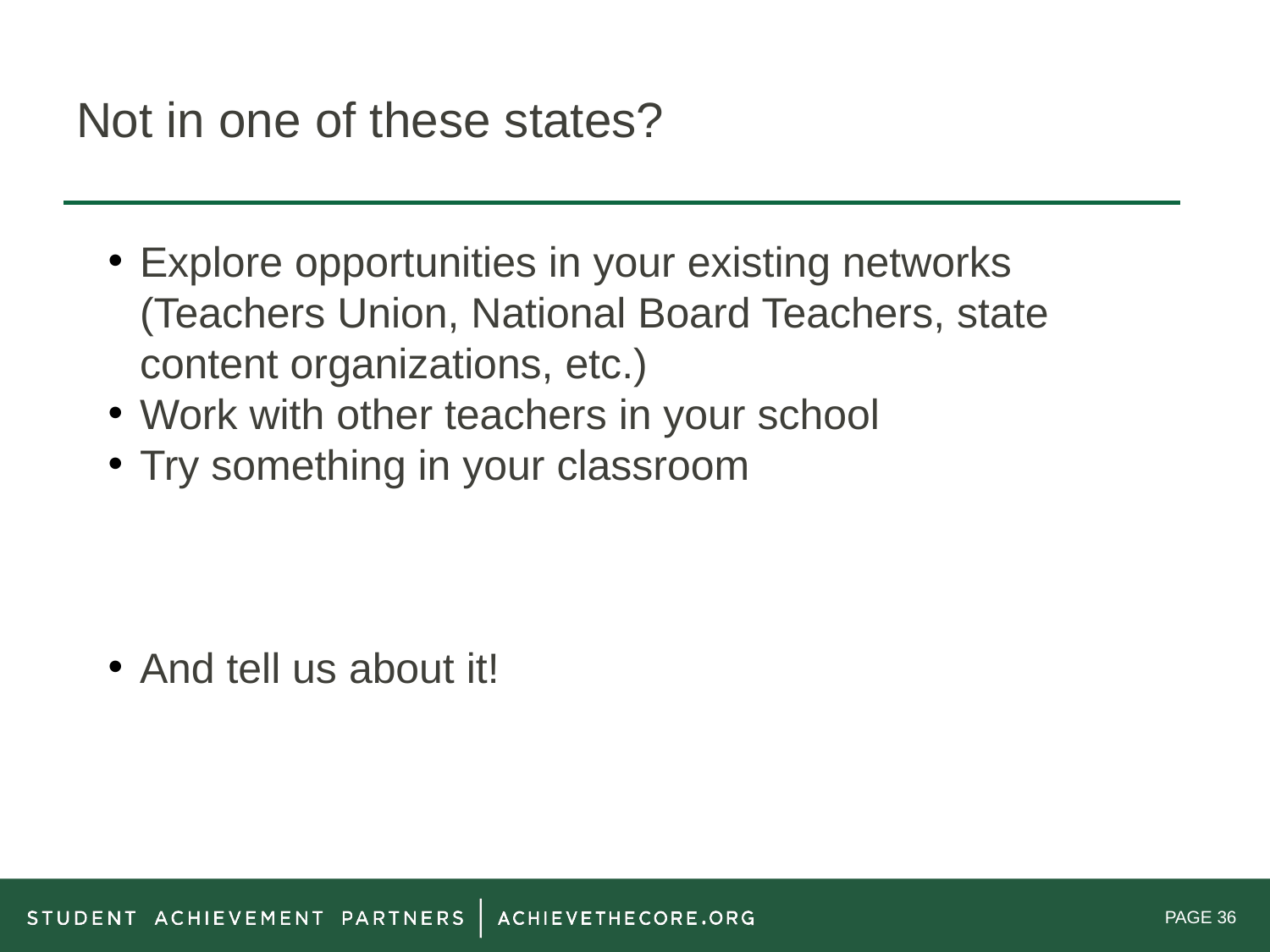

# Not in one of these states?
Explore opportunities in your existing networks (Teachers Union, National Board Teachers, state content organizations, etc.)
Work with other teachers in your school
Try something in your classroom

And tell us about it!